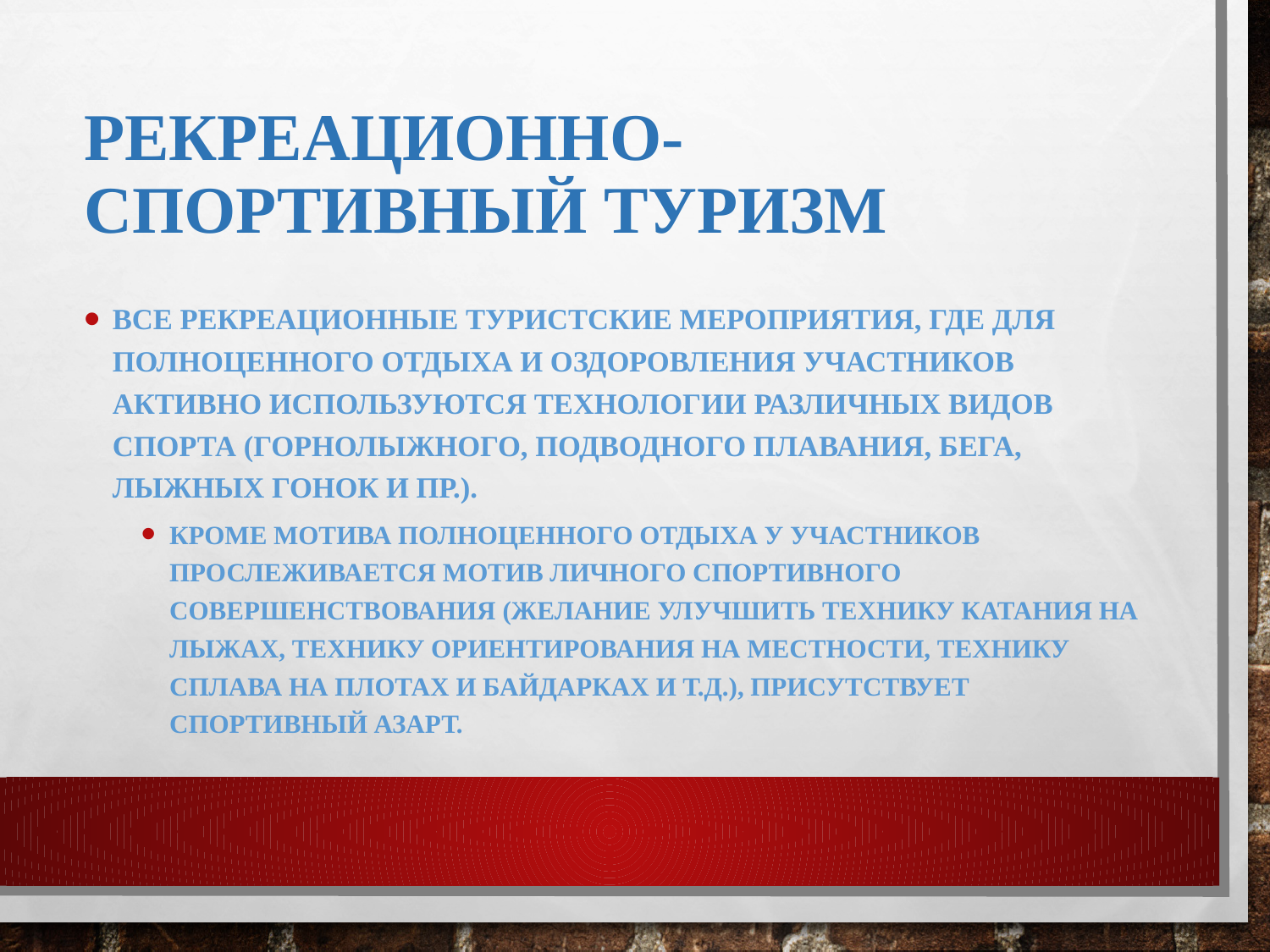

# Рекреационно-спортивный туризм
все рекреационные туристские мероприятия, где для полноценного отдыха и оздоровления участников активно используются технологии различных видов спорта (горнолыжного, подводного плавания, бега, лыжных гонок и пр.).
Кроме мотива полноценного отдыха у участников прослеживается мотив личного спортивного совершенствования (желание улучшить технику катания на лыжах, технику ориентирования на местности, технику сплава на плотах и байдарках и т.д.), присутствует спортивный азарт.